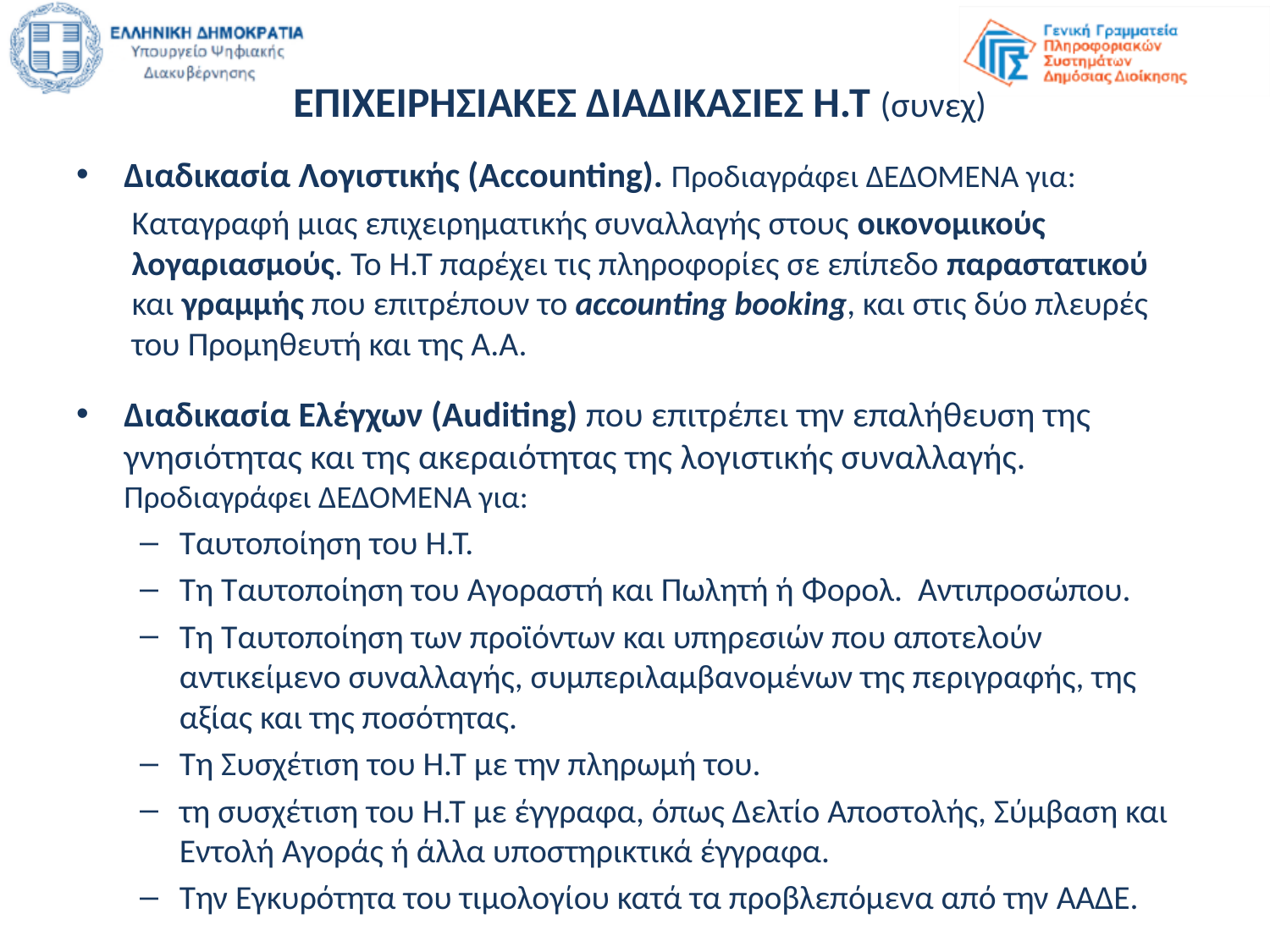

# ΕΠΙΧΕΙΡΗΣΙΑΚΕΣ ΔΙΑΔΙΚΑΣΙΕΣ Η.Τ (συνεχ)
Διαδικασία Λογιστικής (Accounting). Προδιαγράφει ΔΕΔΟΜΕΝΑ για:
Kαταγραφή μιας επιχειρηματικής συναλλαγής στους οικονομικούς λογαριασμούς. Το Η.Τ παρέχει τις πληροφορίες σε επίπεδο παραστατικού και γραμμής που επιτρέπουν το accounting booking, και στις δύο πλευρές του Προμηθευτή και της Α.Α.

Διαδικασία Ελέγχων (Auditing) που επιτρέπει την επαλήθευση της γνησιότητας και της ακεραιότητας της λογιστικής συναλλαγής. Προδιαγράφει ΔΕΔΟΜΕΝΑ για:
Ταυτοποίηση του Η.Τ.
Τη Ταυτοποίηση του Αγοραστή και Πωλητή ή Φορολ.  Αντιπροσώπου.
Τη Ταυτοποίηση των προϊόντων και υπηρεσιών που αποτελούν αντικείμενο συναλλαγής, συμπεριλαμβανομένων της περιγραφής, της αξίας και της ποσότητας.
Τη Συσχέτιση του Η.Τ με την πληρωμή του.
τη συσχέτιση του Η.Τ με έγγραφα, όπως Δελτίο Αποστολής, Σύμβαση και Εντολή Αγοράς ή άλλα υποστηρικτικά έγγραφα.
Την Εγκυρότητα του τιμολογίου κατά τα προβλεπόμενα από την ΑΑΔΕ.